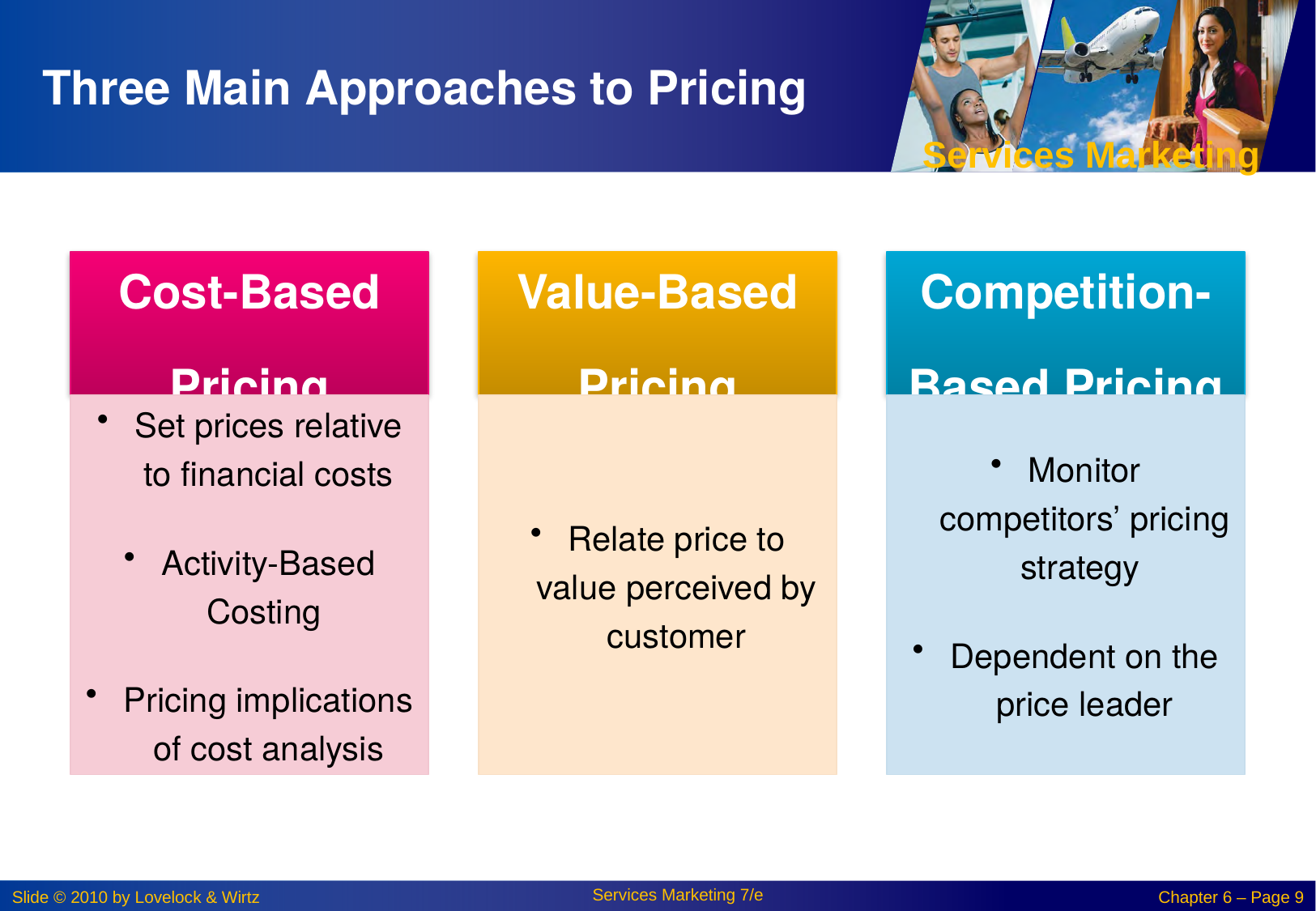

# Three Main Approaches to Pricing
Set prices relative to financial costs
Relate price to value perceived by customer
Monitor competitors’ pricing strategy
Pricing implications of cost analysis
Activity-Based Costing
Dependent on the price leader